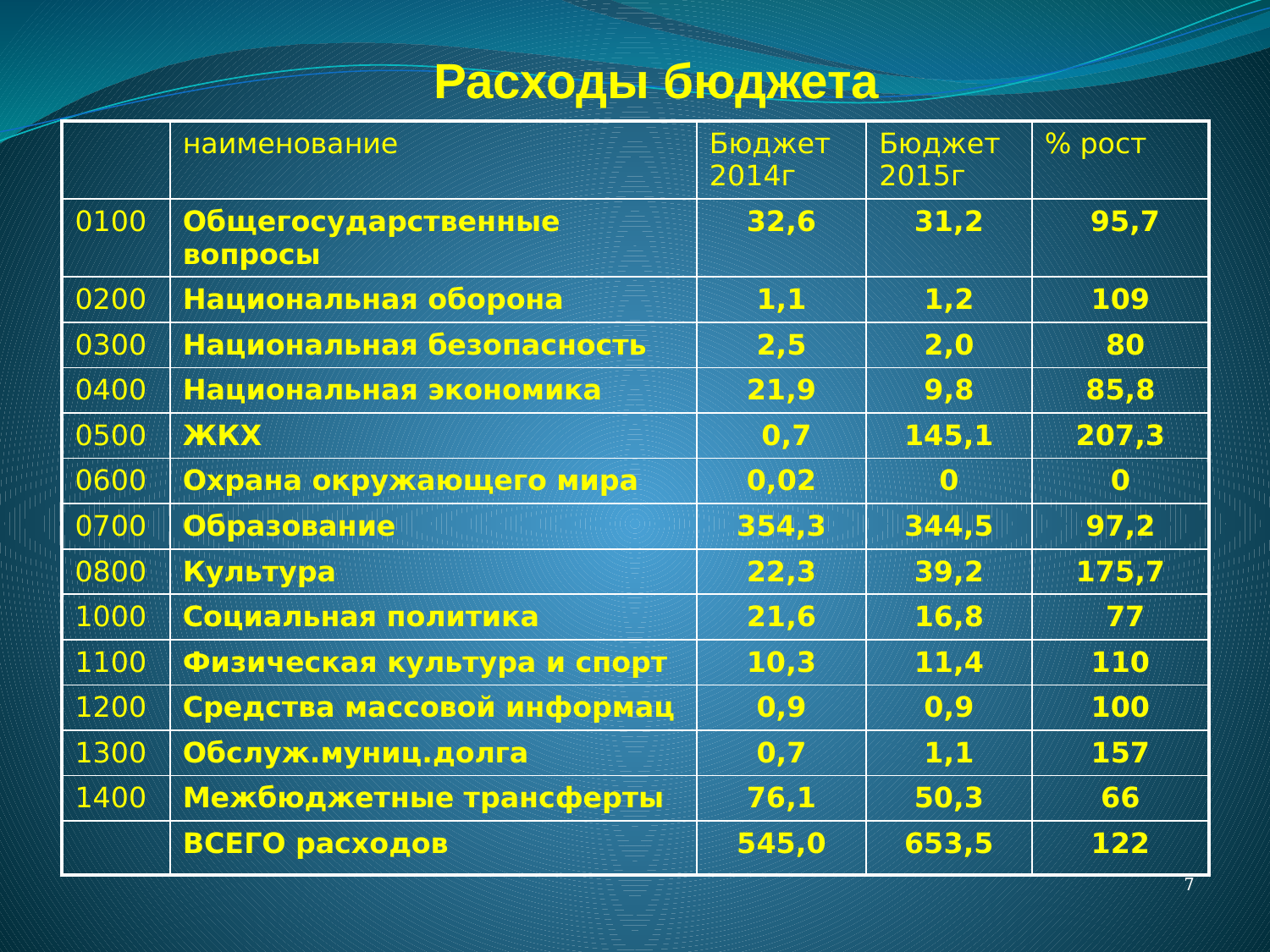

Расходы бюджета
|  | наименование | Бюджет 2014г | Бюджет 2015г | % рост |
| --- | --- | --- | --- | --- |
| 0100 | Общегосударственные вопросы | 32,6 | 31,2 | 95,7 |
| 0200 | Национальная оборона | 1,1 | 1,2 | 109 |
| 0300 | Национальная безопасность | 2,5 | 2,0 | 80 |
| 0400 | Национальная экономика | 21,9 | 9,8 | 85,8 |
| 0500 | ЖКХ | 0,7 | 145,1 | 207,3 |
| 0600 | Охрана окружающего мира | 0,02 | 0 | 0 |
| 0700 | Образование | 354,3 | 344,5 | 97,2 |
| 0800 | Культура | 22,3 | 39,2 | 175,7 |
| 1000 | Социальная политика | 21,6 | 16,8 | 77 |
| 1100 | Физическая культура и спорт | 10,3 | 11,4 | 110 |
| 1200 | Средства массовой информац | 0,9 | 0,9 | 100 |
| 1300 | Обслуж.муниц.долга | 0,7 | 1,1 | 157 |
| 1400 | Межбюджетные трансферты | 76,1 | 50,3 | 66 |
|  | ВСЕГО расходов | 545,0 | 653,5 | 122 |
7